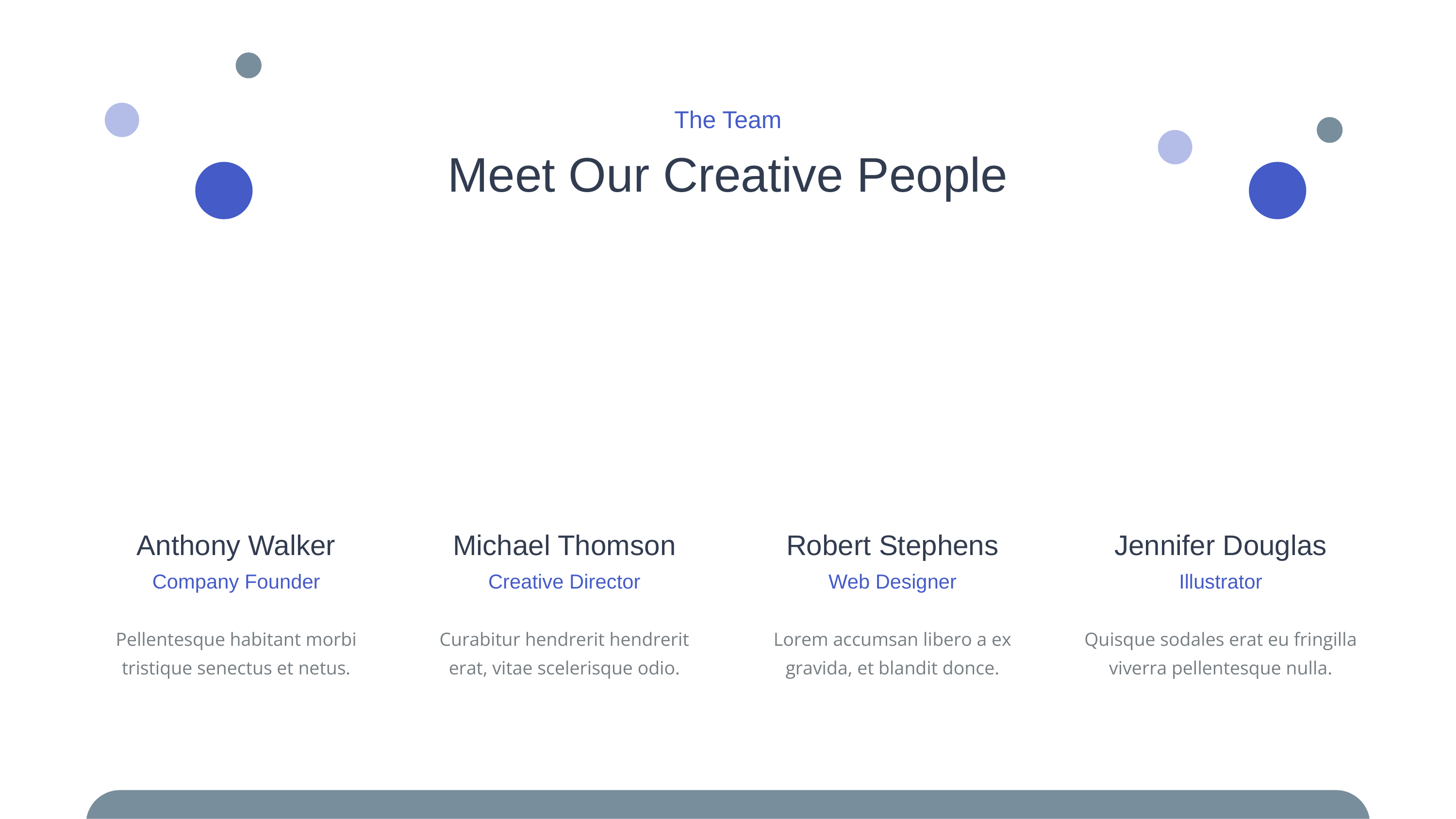

The Team

Meet Our Creative People

Anthony Walker
Michael Thomson
Robert Stephens
Jennifer Douglas
Company Founder
Creative Director
Web Designer
Illustrator
Pellentesque habitant morbi tristique senectus et netus.
Curabitur hendrerit hendrerit erat, vitae scelerisque odio.
Lorem accumsan libero a ex gravida, et blandit donce.
Quisque sodales erat eu fringilla viverra pellentesque nulla.